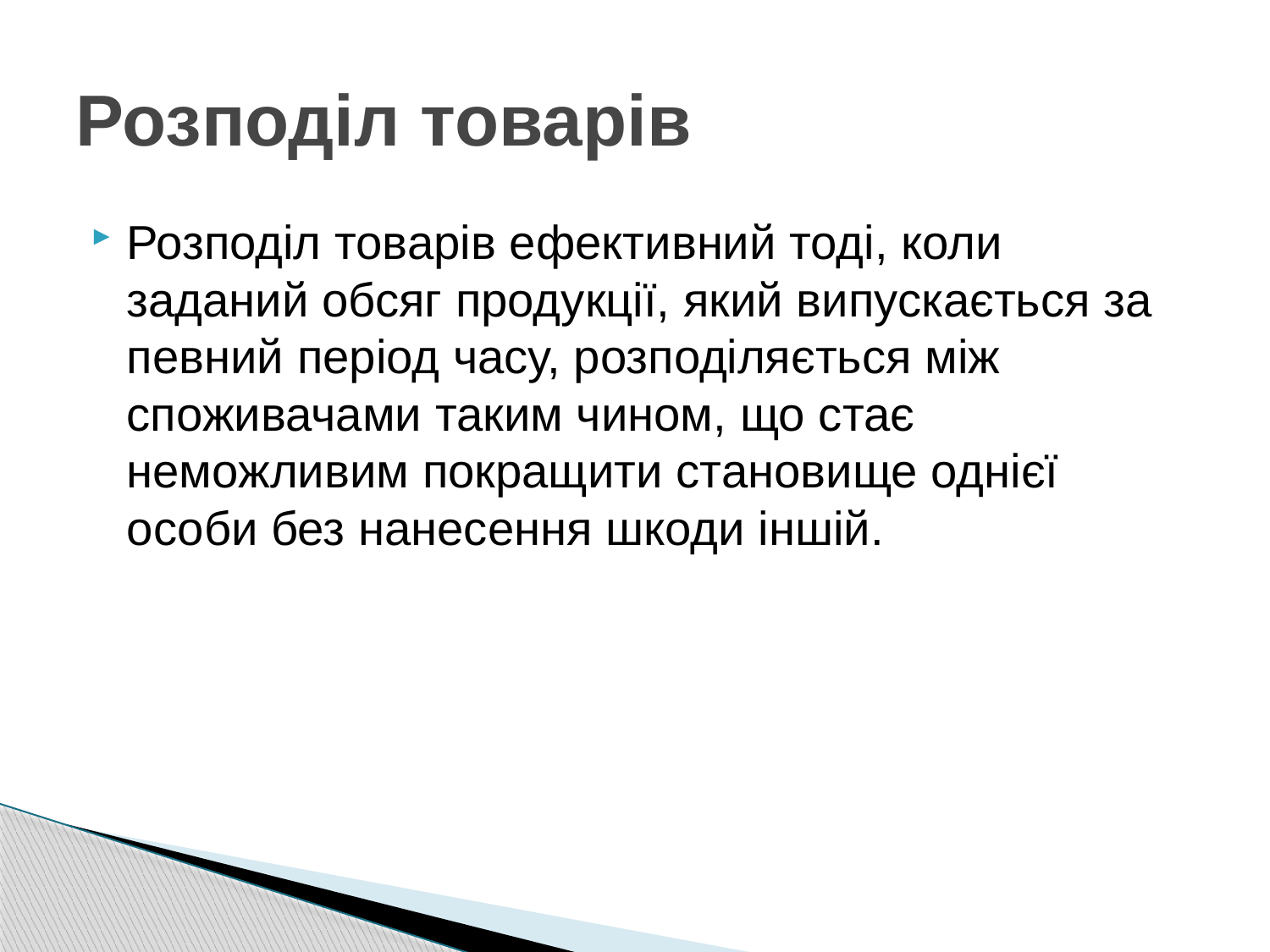

# Розподіл товарів
Розподіл товарів ефективний тоді, коли заданий обсяг продукції, який випускається за певний період часу, розподіляється між споживачами таким чином, що стає неможливим покращити становище однієї особи без нанесення шкоди іншій.